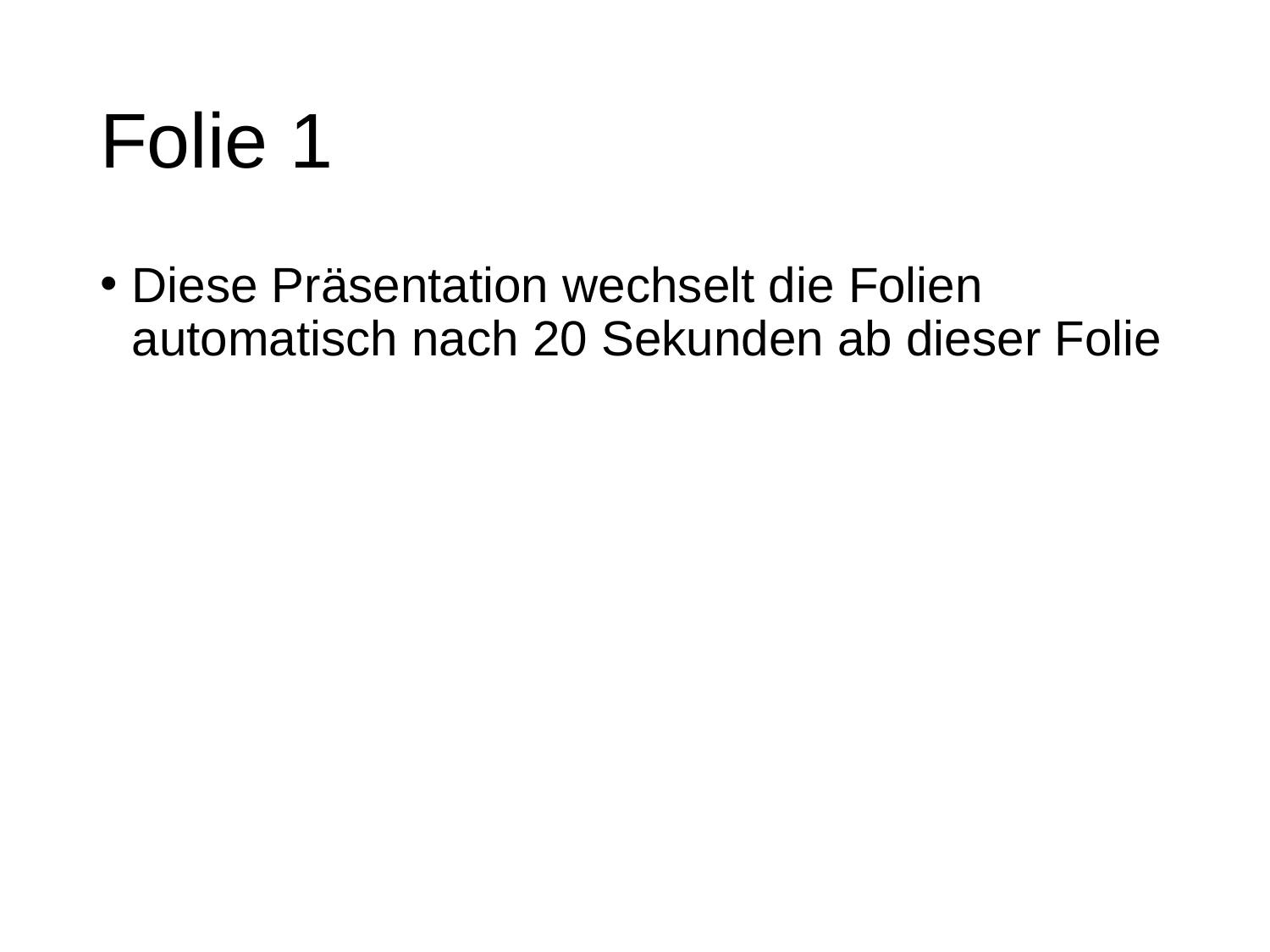

# Folie 1
Diese Präsentation wechselt die Folien automatisch nach 20 Sekunden ab dieser Folie